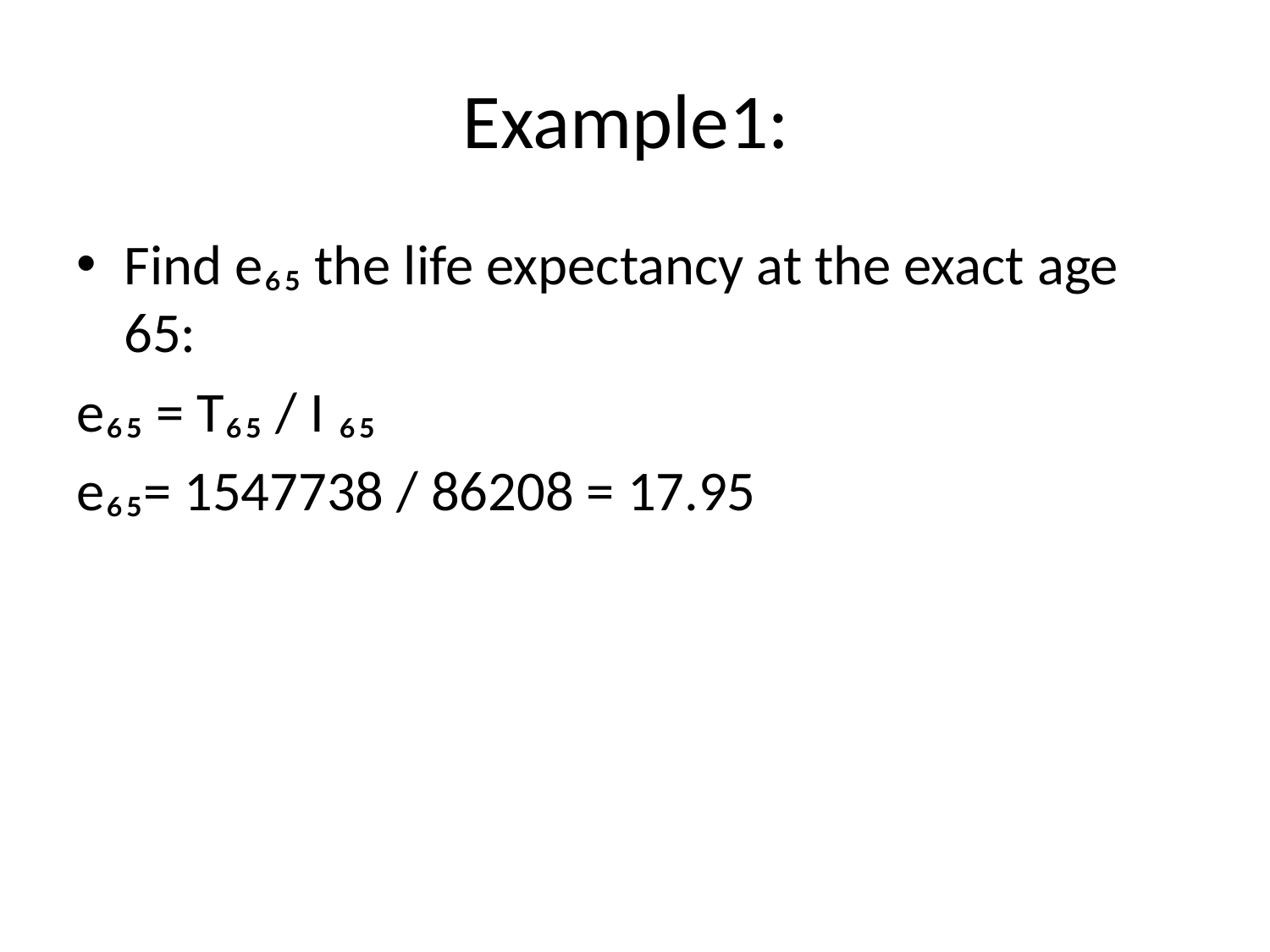

# Example1:
Find e₆₅ the life expectancy at the exact age 65:
e₆₅ = T₆₅ / I ₆₅
e₆₅= 1547738 / 86208 = 17.95